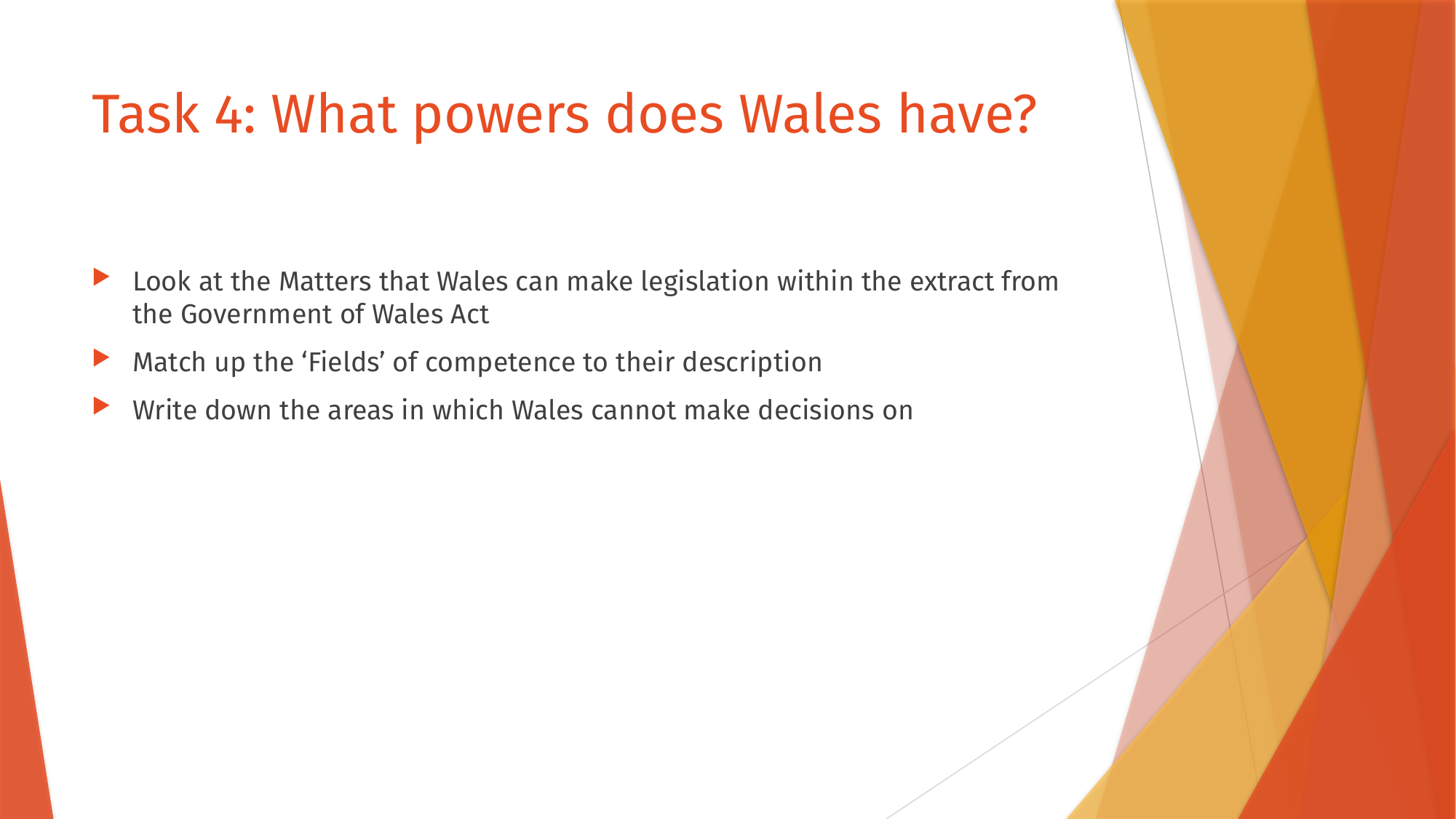

# Task 4: What powers does Wales have?
Look at the Matters that Wales can make legislation within the extract from the Government of Wales Act
Match up the ‘Fields’ of competence to their description
Write down the areas in which Wales cannot make decisions on